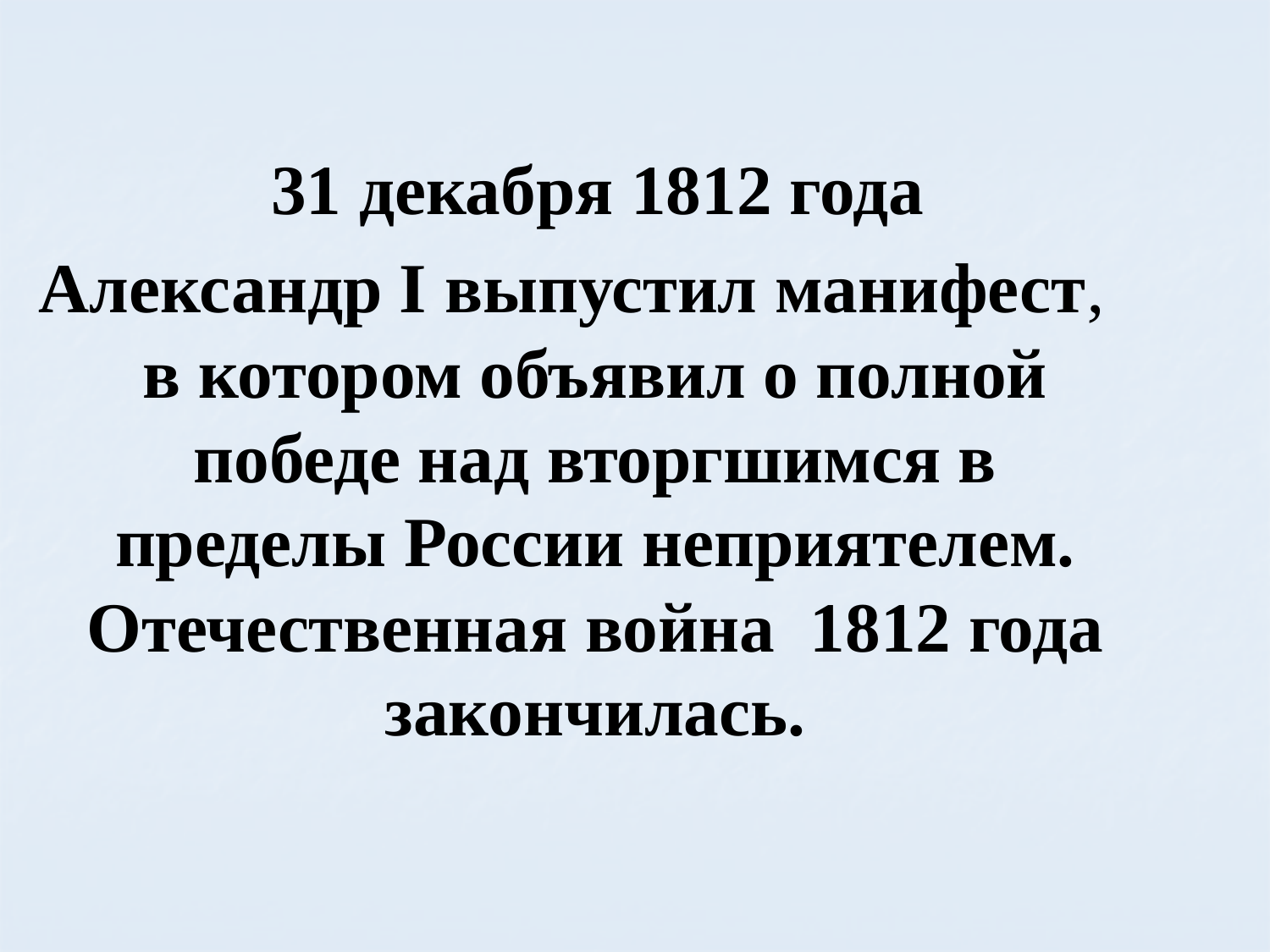

31 декабря 1812 года
Александр І выпустил манифест, в котором объявил о полной победе над вторгшимся в пределы России неприятелем. Отечественная война  1812 года закончилась.